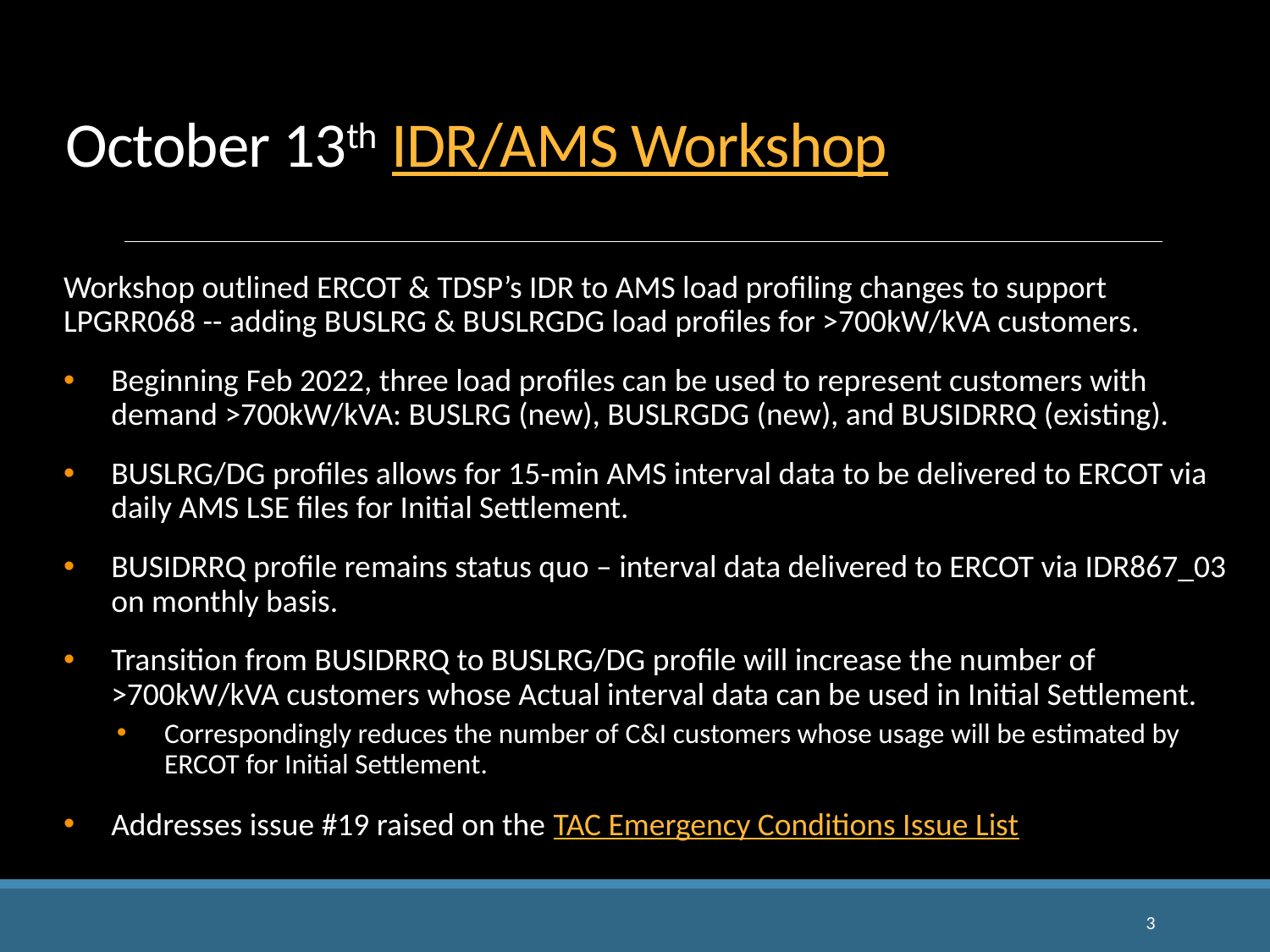

# October 13th IDR/AMS Workshop
Workshop outlined ERCOT & TDSP’s IDR to AMS load profiling changes to support LPGRR068 -- adding BUSLRG & BUSLRGDG load profiles for >700kW/kVA customers.
Beginning Feb 2022, three load profiles can be used to represent customers with demand >700kW/kVA: BUSLRG (new), BUSLRGDG (new), and BUSIDRRQ (existing).
BUSLRG/DG profiles allows for 15-min AMS interval data to be delivered to ERCOT via daily AMS LSE files for Initial Settlement.
BUSIDRRQ profile remains status quo – interval data delivered to ERCOT via IDR867_03 on monthly basis.
Transition from BUSIDRRQ to BUSLRG/DG profile will increase the number of >700kW/kVA customers whose Actual interval data can be used in Initial Settlement.
Correspondingly reduces the number of C&I customers whose usage will be estimated by ERCOT for Initial Settlement.
Addresses issue #19 raised on the TAC Emergency Conditions Issue List

3